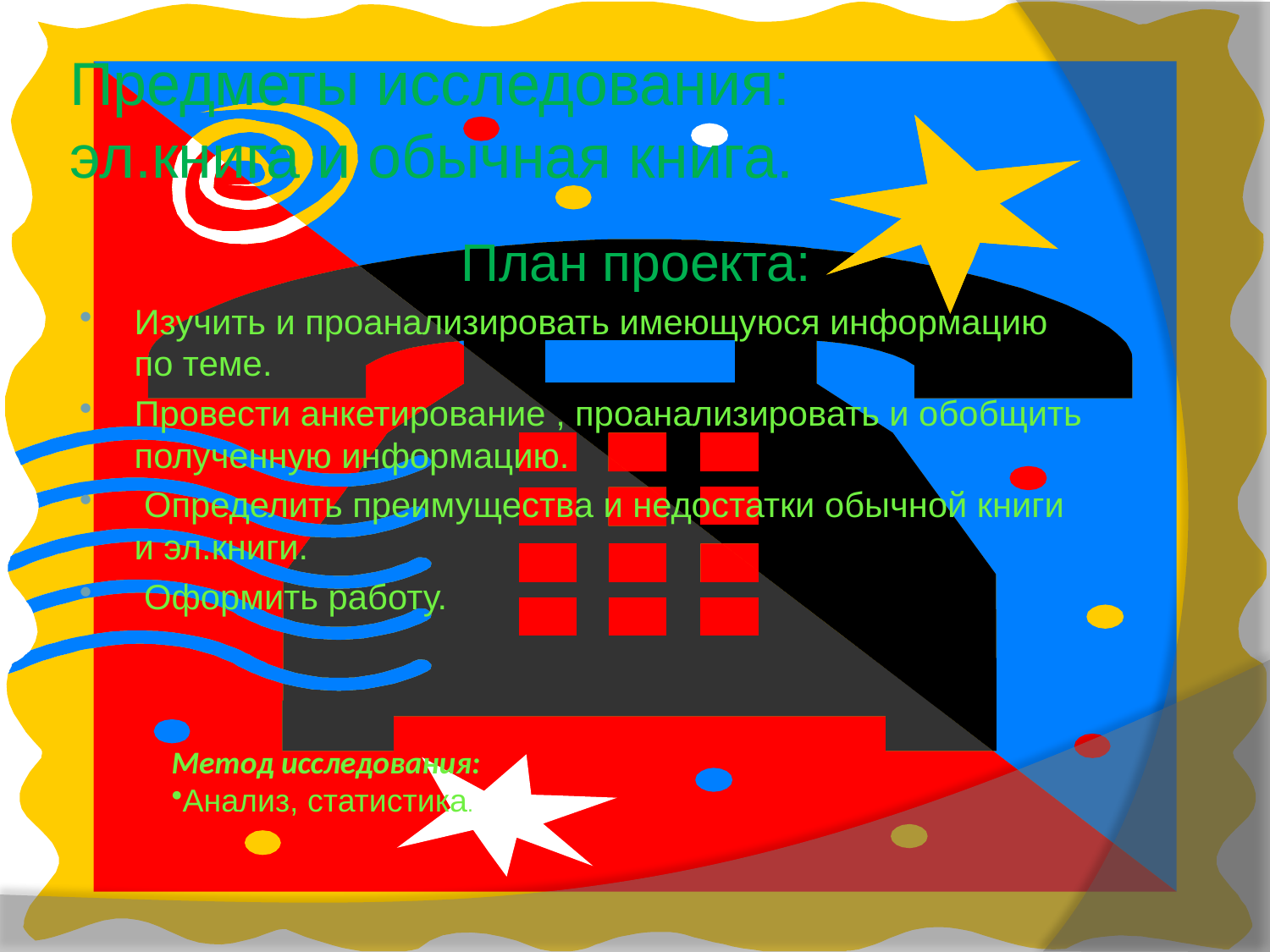

# Предметы исследования: эл.книга и обычная книга.
                          План проекта:
Изучить и проанализировать имеющуюся информацию по теме.
Провести анкетирование , проанализировать и обобщить полученную информацию.
 Определить преимущества и недостатки обычной книги и эл.книги.
 Оформить работу.
Метод исследования:
Анализ, статистика.